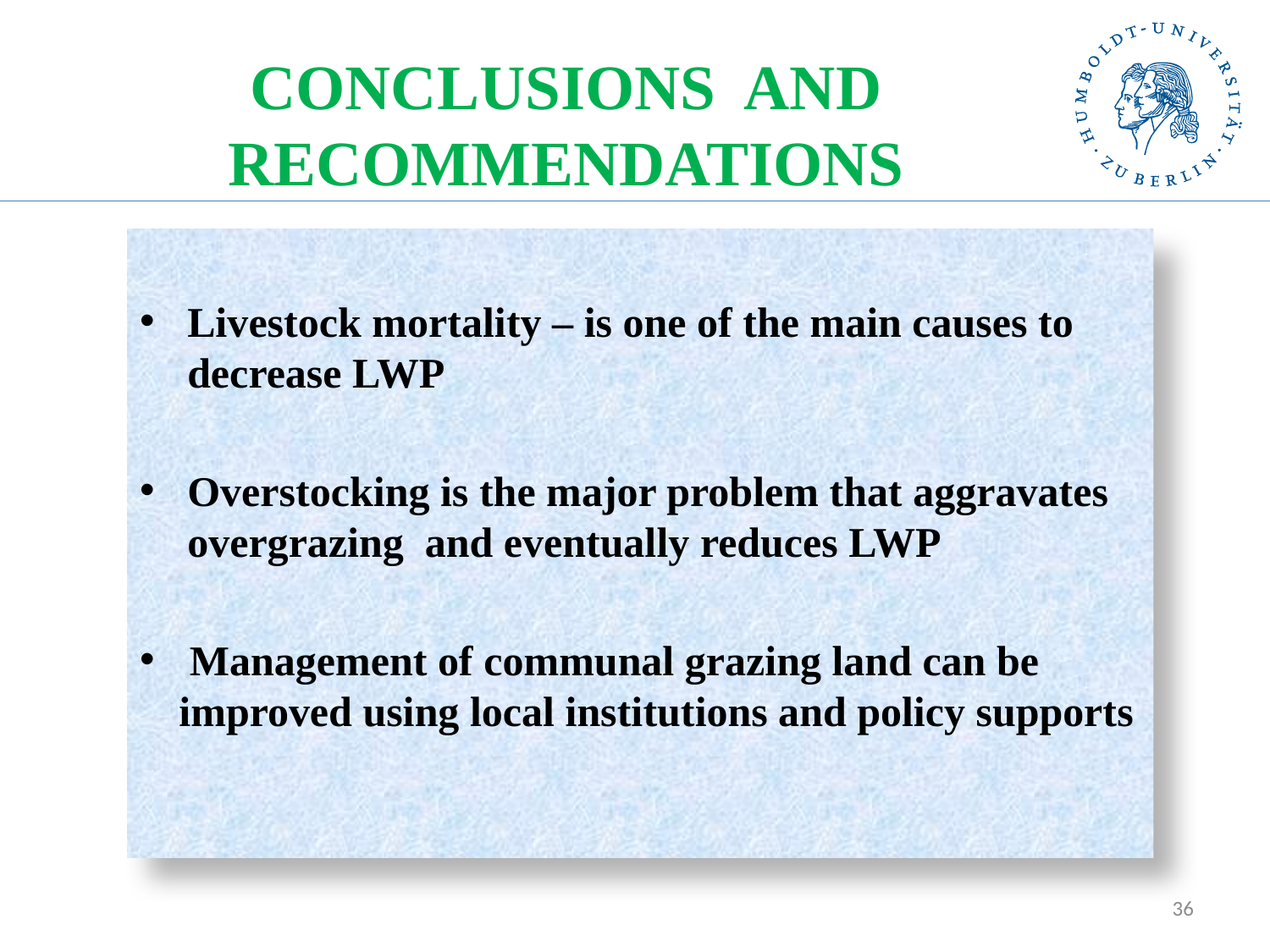

# CONCLUSIONS  AND  RECOMMENDATIONS

Livestock mortality – is one of the main causes to decrease LWP

Overstocking is the major problem that aggravates overgrazing  and eventually reduces LWP

 Management of communal grazing land can be improved using local institutions and policy supports

36